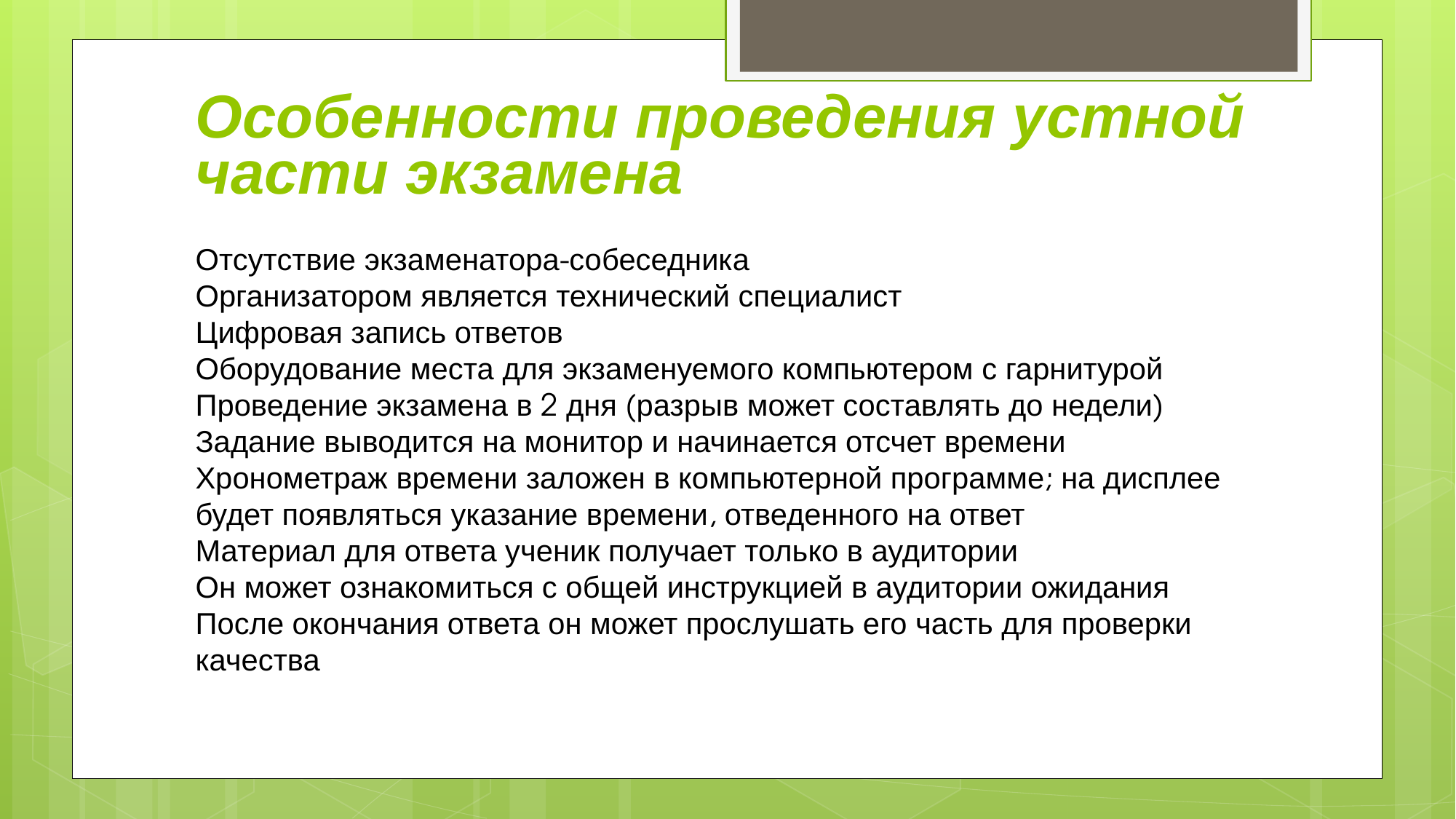

# Особенности проведения устной части экзамена
Отсутствие экзаменатора-собеседника
Организатором является технический специалист
Цифровая запись ответов
Оборудование места для экзаменуемого компьютером с гарнитурой
Проведение экзамена в 2 дня (разрыв может составлять до недели)
Задание выводится на монитор и начинается отсчет времени
Хронометраж времени заложен в компьютерной программе; на дисплее будет появляться указание времени, отведенного на ответ
Материал для ответа ученик получает только в аудитории
Он может ознакомиться с общей инструкцией в аудитории ожидания
После окончания ответа он может прослушать его часть для проверки качества